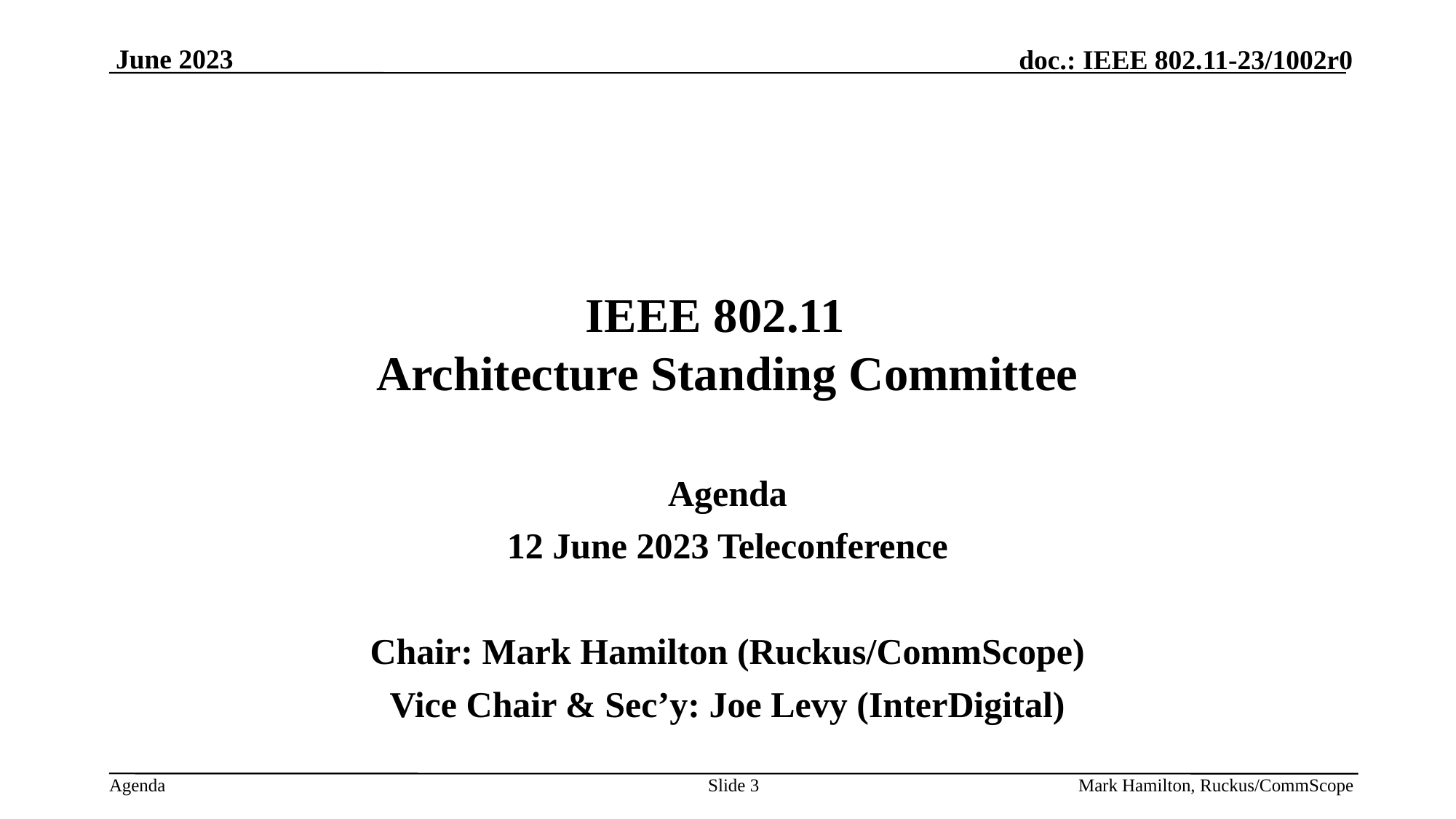

# IEEE 802.11 Architecture Standing Committee
Agenda
12 June 2023 Teleconference

Chair: Mark Hamilton (Ruckus/CommScope)
Vice Chair & Sec’y: Joe Levy (InterDigital)

Slide 3